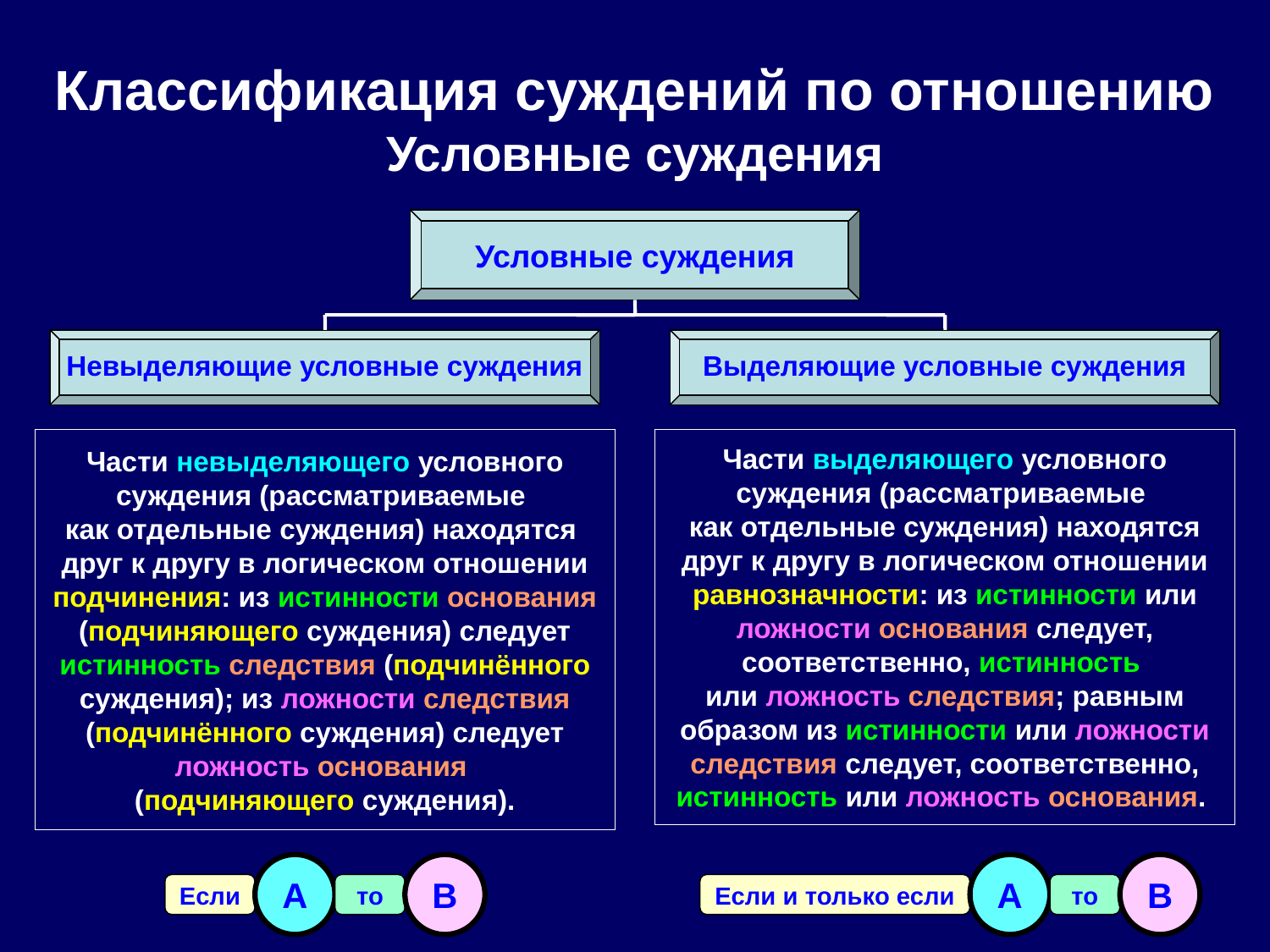

Классификация суждений по отношению
Условные суждения
Условные суждения

Невыделяющие условные суждения
Выделяющие условные суждения
Части невыделяющего условного суждения (рассматриваемые
как отдельные суждения) находятся
друг к другу в логическом отношении подчинения: из истинности основания (подчиняющего суждения) следует истинность следствия (подчинённого суждения); из ложности следствия (подчинённого суждения) следует ложность основания
(подчиняющего суждения).
Части выделяющего условного суждения (рассматриваемые
как отдельные суждения) находятся друг к другу в логическом отношении равнозначности: из истинности или ложности основания следует, соответственно, истинность
или ложность следствия; равным образом из истинности или ложности следствия следует, соответственно, истинность или ложность основания.
A
B
A
B
Если
то
Если и только если
то